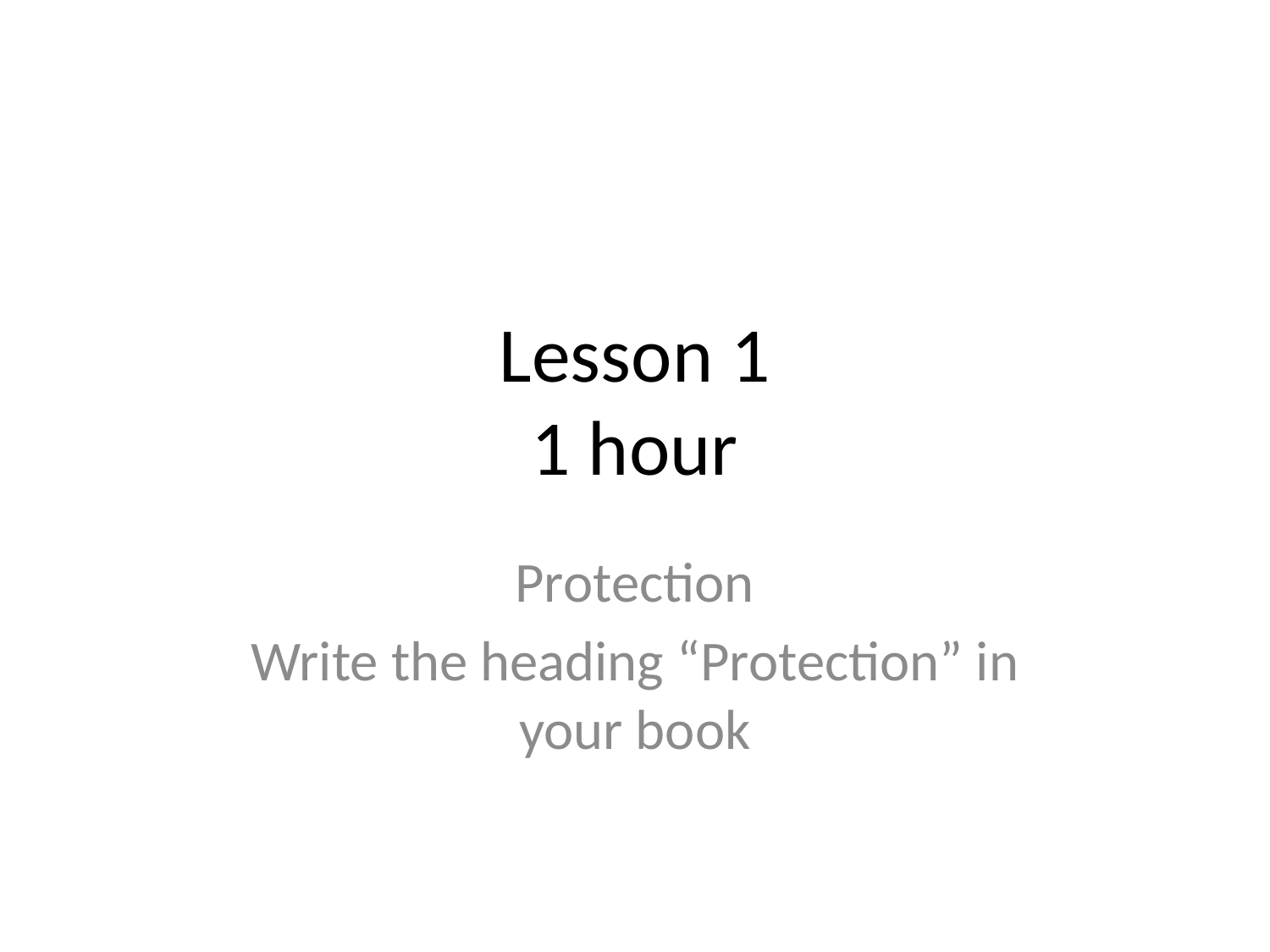

# Lesson 1 1 hour
Protection
Write the heading “Protection” in your book